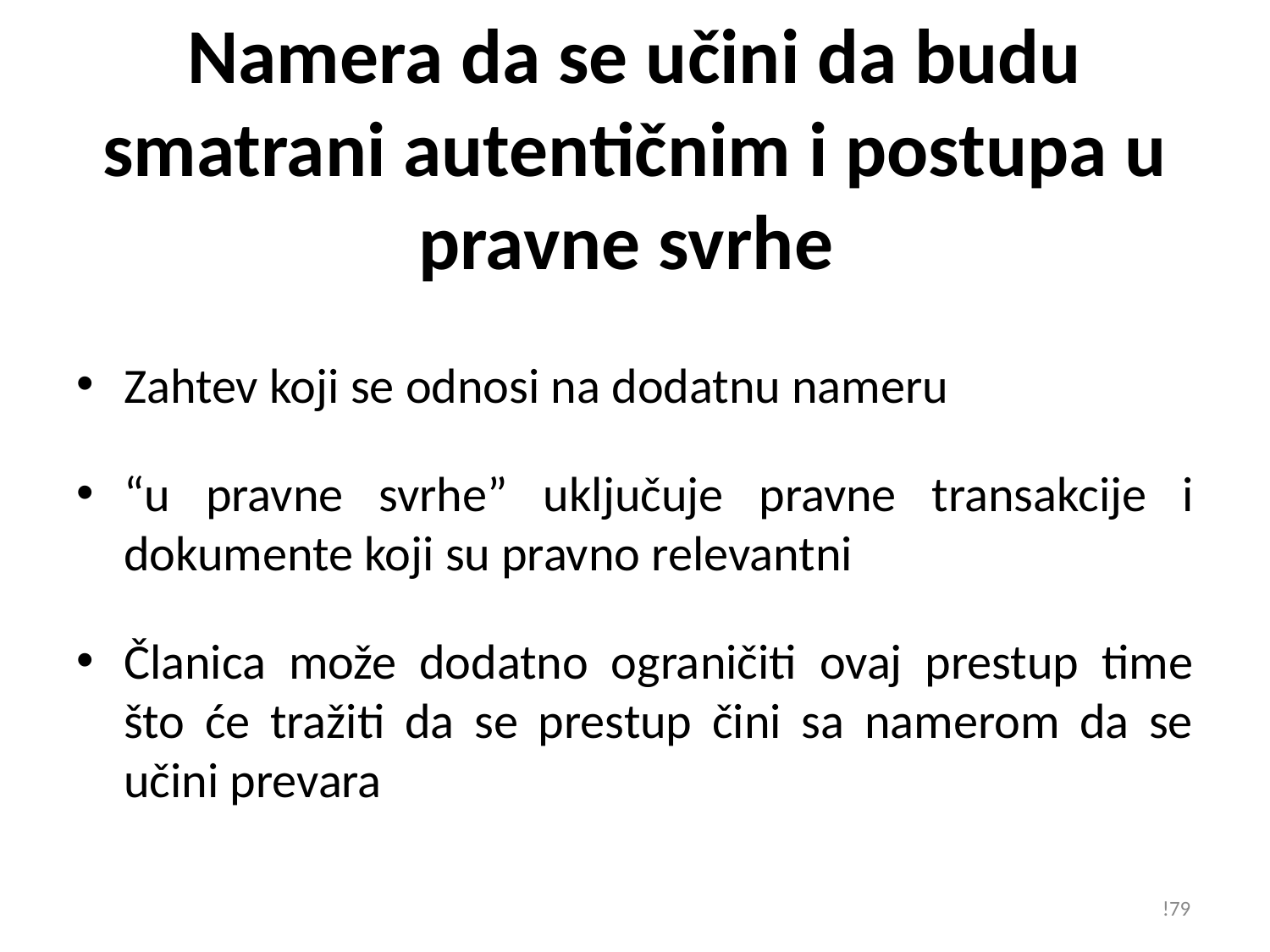

# Namera da se učini da budu smatrani autentičnim i postupa u pravne svrhe
Zahtev koji se odnosi na dodatnu nameru

“u pravne svrhe” uključuje pravne transakcije i dokumente koji su pravno relevantni

Članica može dodatno ograničiti ovaj prestup time što će tražiti da se prestup čini sa namerom da se učini prevara
!79